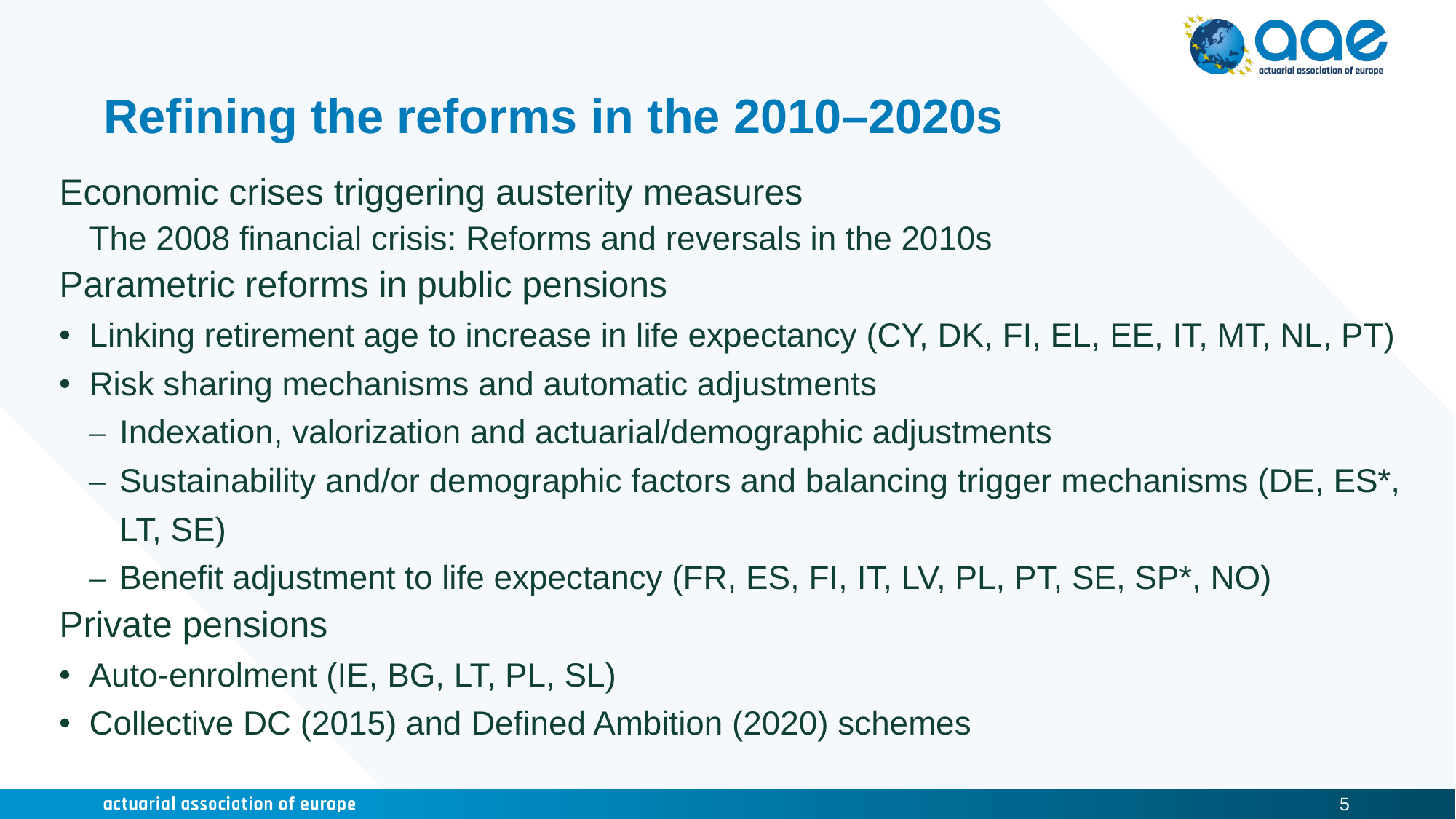

# Refining the reforms in the 2010–2020s
Economic crises triggering austerity measures
The 2008 financial crisis: Reforms and reversals in the 2010s
Parametric reforms in public pensions
Linking retirement age to increase in life expectancy (CY, DK, FI, EL, EE, IT, MT, NL, PT)
Risk sharing mechanisms and automatic adjustments
Indexation, valorization and actuarial/demographic adjustments
Sustainability and/or demographic factors and balancing trigger mechanisms (DE, ES*, LT, SE)
Benefit adjustment to life expectancy (FR, ES, FI, IT, LV, PL, PT, SE, SP*, NO)
Private pensions
Auto-enrolment (IE, BG, LT, PL, SL)
Collective DC (2015) and Defined Ambition (2020) schemes

5